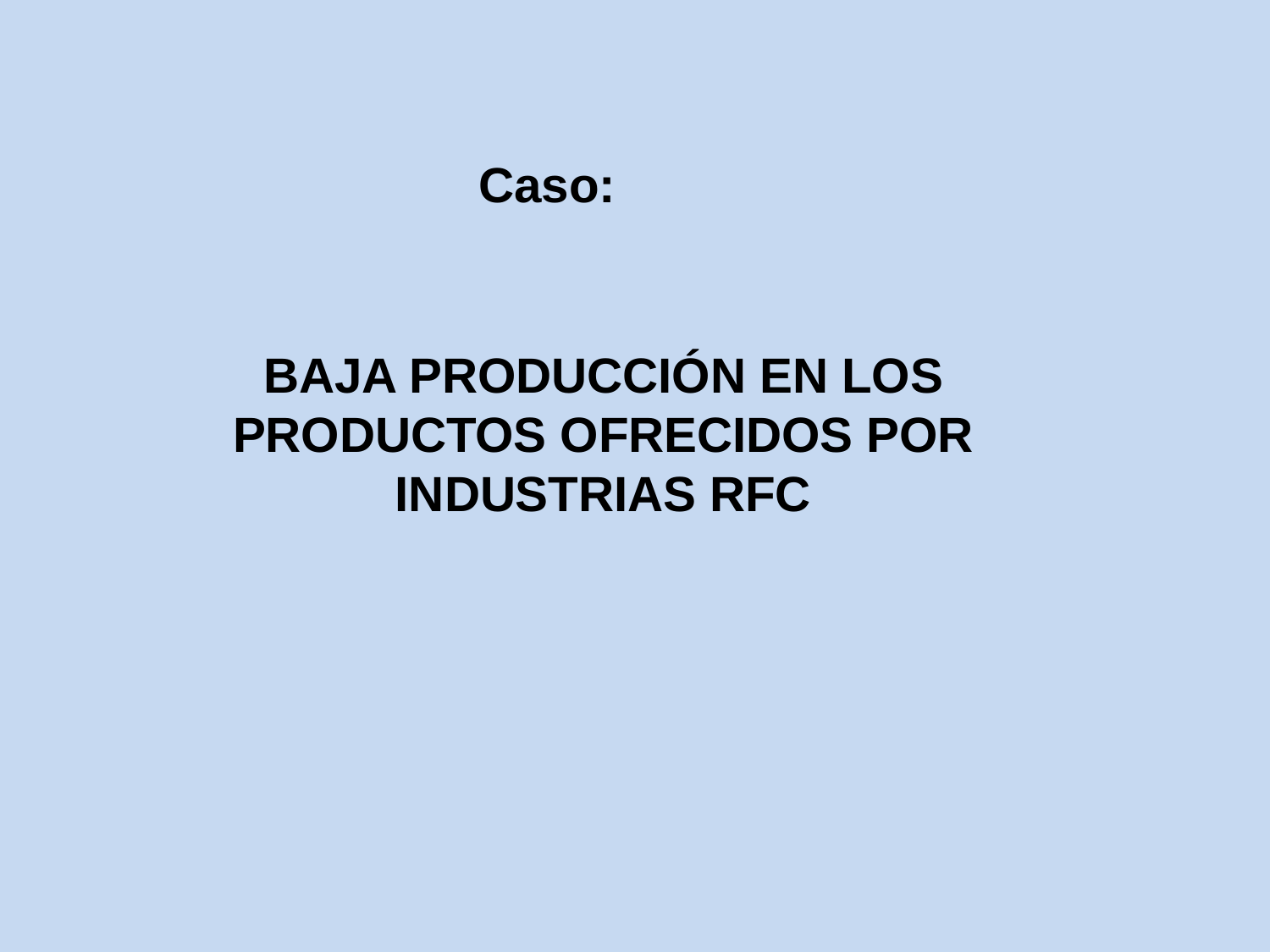

Caso:

BAJA PRODUCCIÓN EN LOS PRODUCTOS OFRECIDOS POR INDUSTRIAS RFC